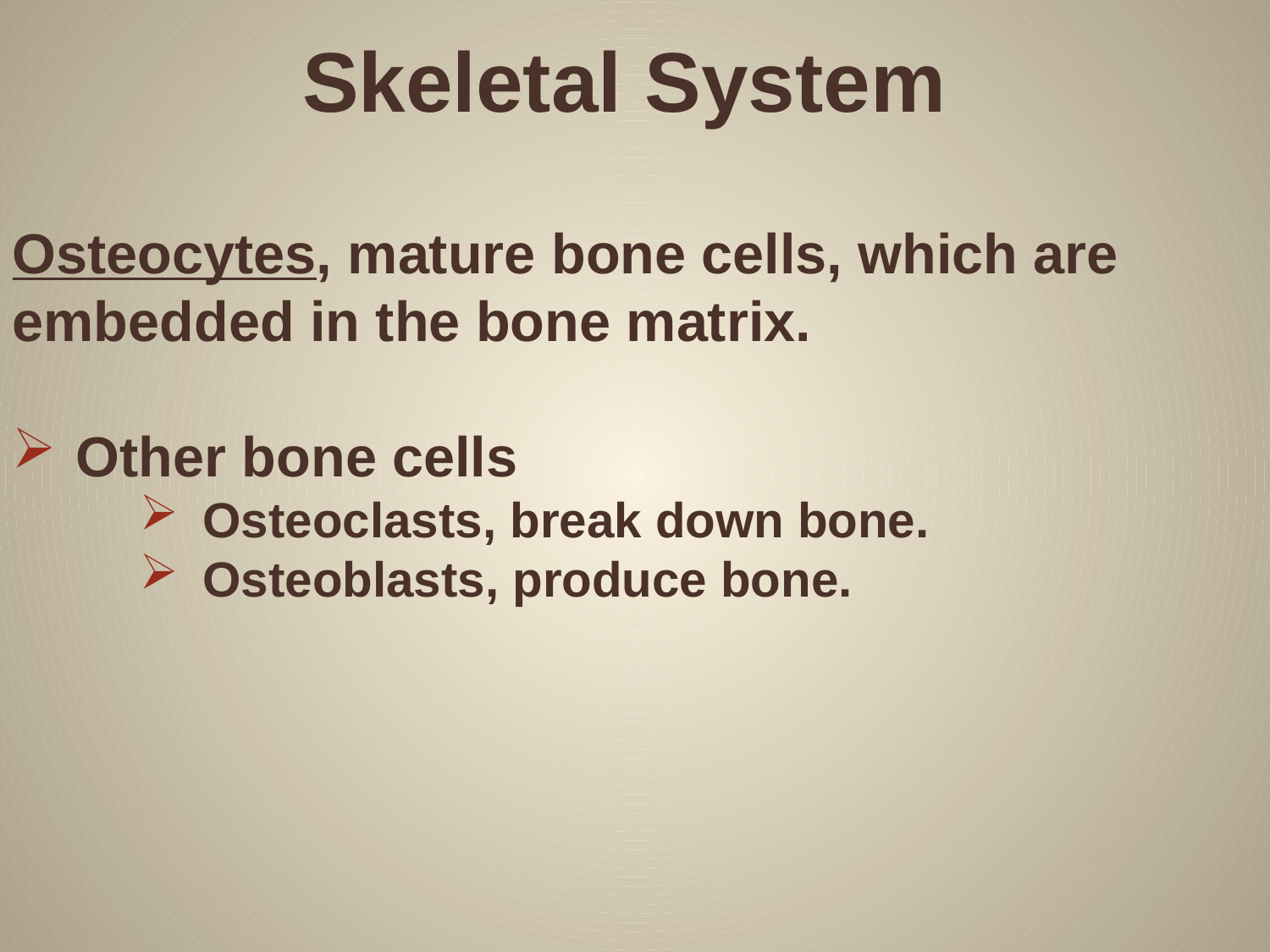

Skeletal System
Osteocytes, mature bone cells, which are embedded in the bone matrix.

Other bone cells
Osteoclasts, break down bone.
Osteoblasts, produce bone.